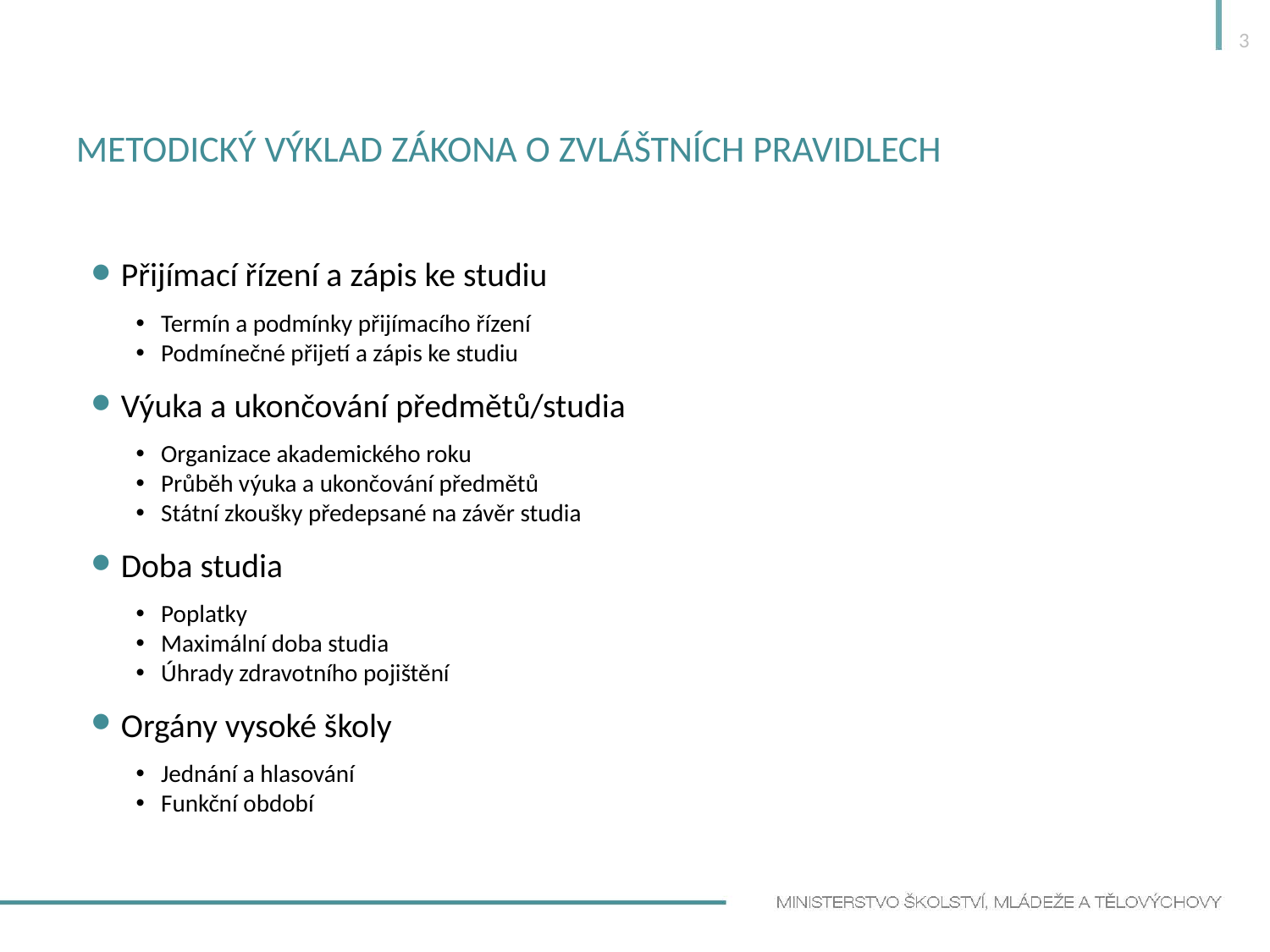

3
# Metodický výklad zákona o zvláštních pravidlech
Přijímací řízení a zápis ke studiu
Termín a podmínky přijímacího řízení
Podmínečné přijetí a zápis ke studiu

Výuka a ukončování předmětů/studia
Organizace akademického roku
Průběh výuka a ukončování předmětů
Státní zkoušky předepsané na závěr studia

Doba studia
Poplatky
Maximální doba studia
Úhrady zdravotního pojištění

Orgány vysoké školy
Jednání a hlasování
Funkční období